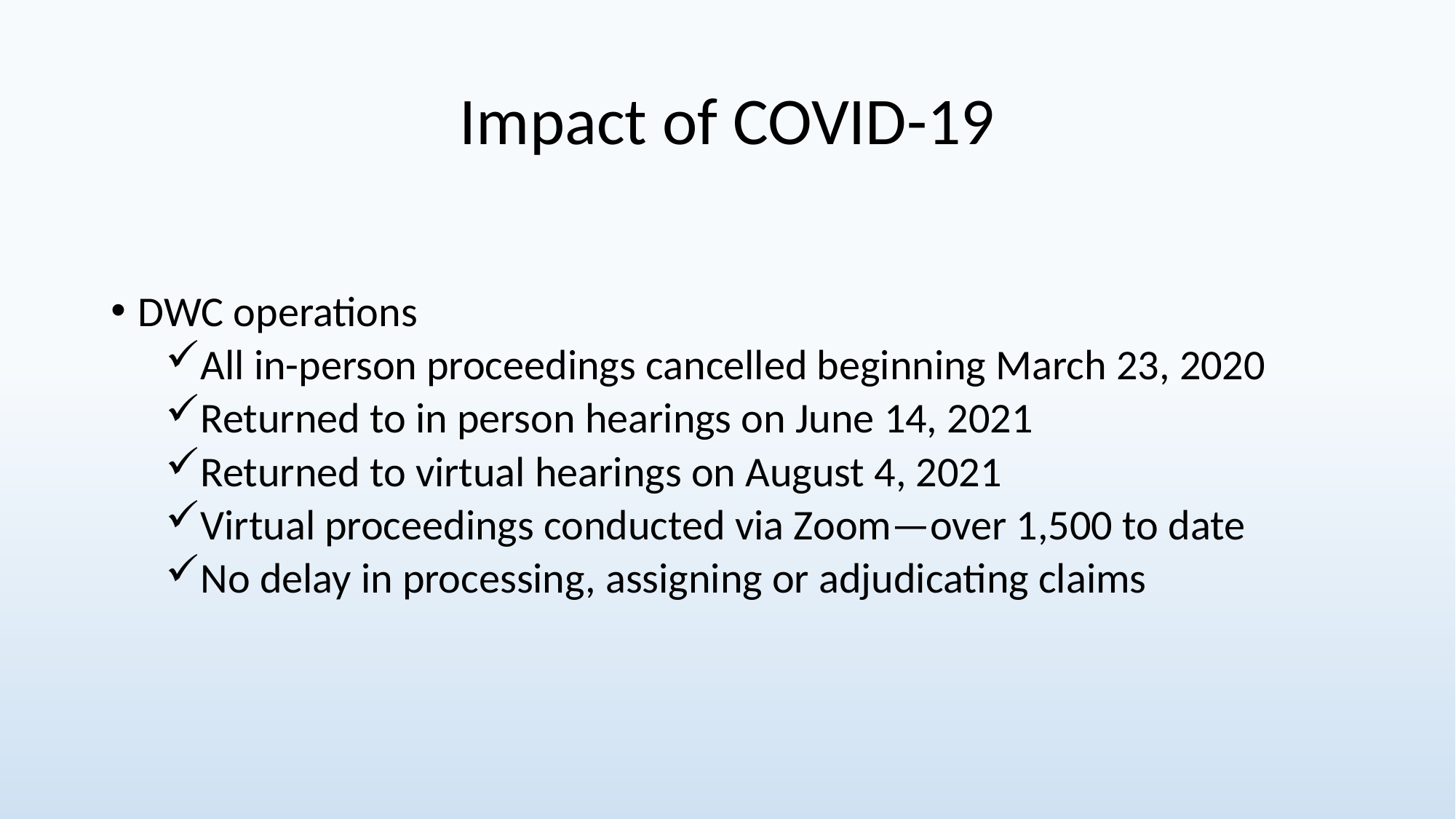

# Impact of COVID-19

DWC operations
All in-person proceedings cancelled beginning March 23, 2020
Returned to in person hearings on June 14, 2021
Returned to virtual hearings on August 4, 2021
Virtual proceedings conducted via Zoom—over 1,500 to date
No delay in processing, assigning or adjudicating claims